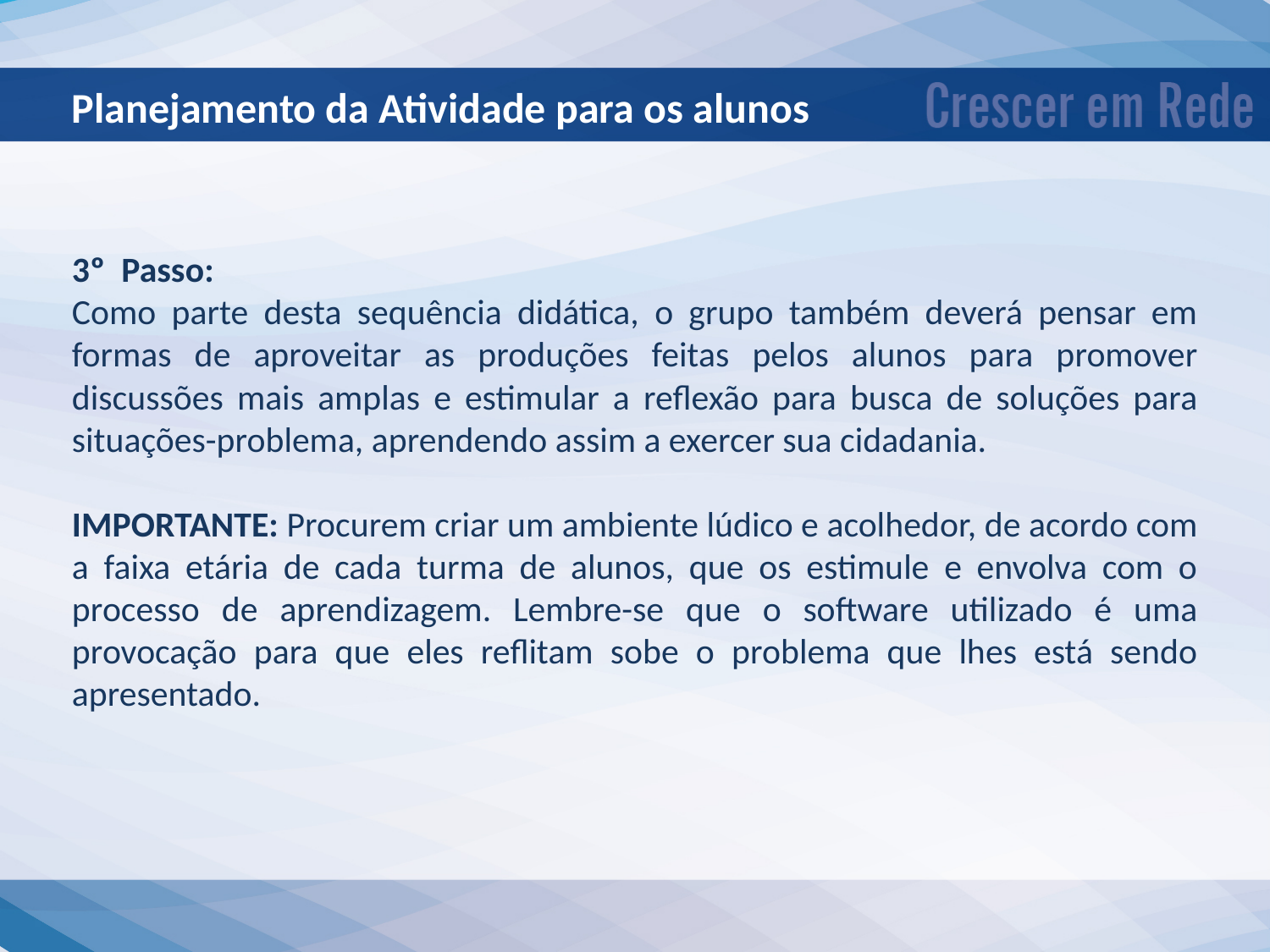

Planejamento da Atividade para os alunos

3º  Passo:
Como parte desta sequência didática, o grupo também deverá pensar em formas de aproveitar as produções feitas pelos alunos para promover discussões mais amplas e estimular a reflexão para busca de soluções para situações-problema, aprendendo assim a exercer sua cidadania.

IMPORTANTE: Procurem criar um ambiente lúdico e acolhedor, de acordo com a faixa etária de cada turma de alunos, que os estimule e envolva com o processo de aprendizagem. Lembre-se que o software utilizado é uma provocação para que eles reflitam sobe o problema que lhes está sendo apresentado.